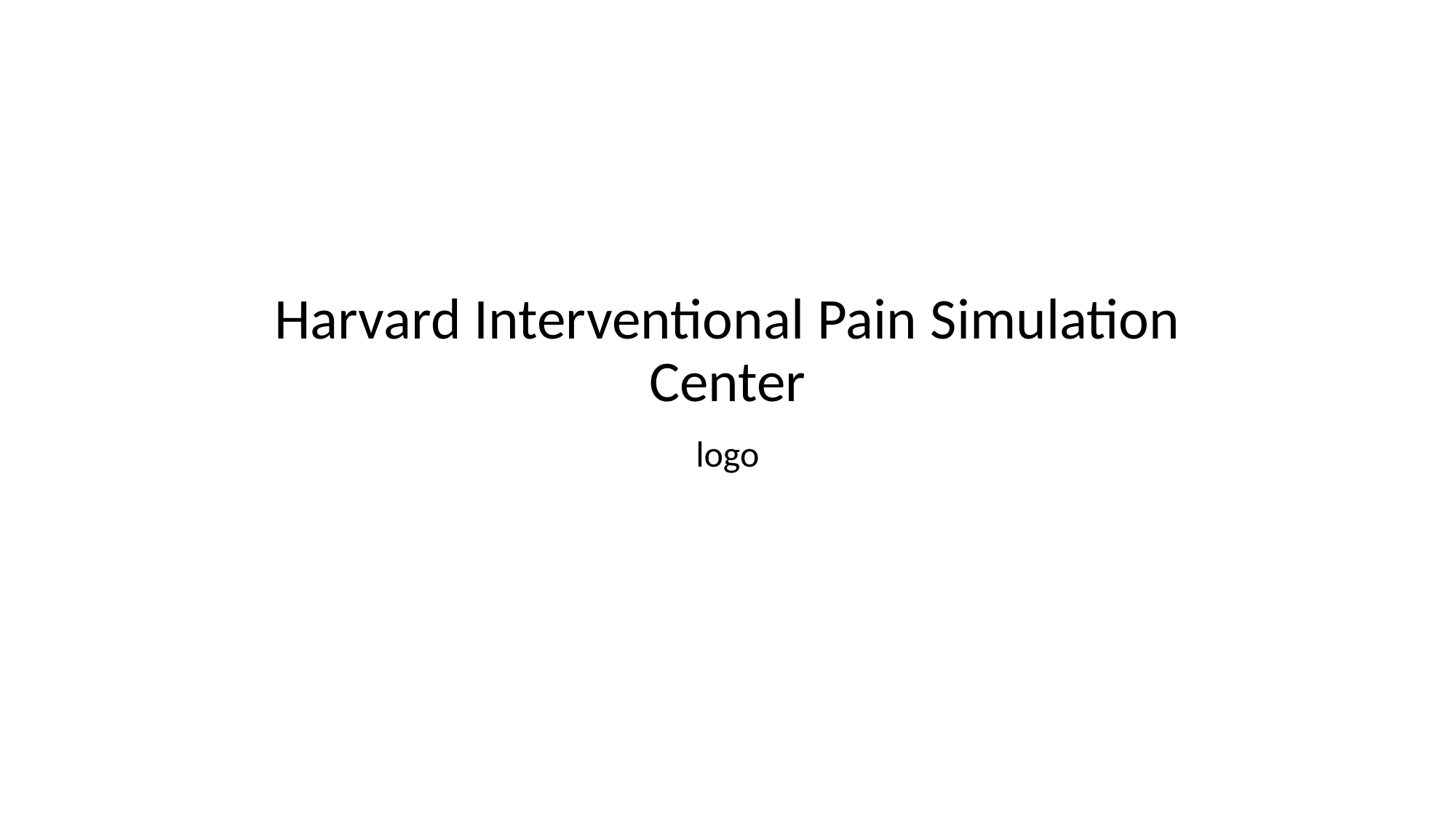

# Harvard Interventional Pain Simulation Center
logo